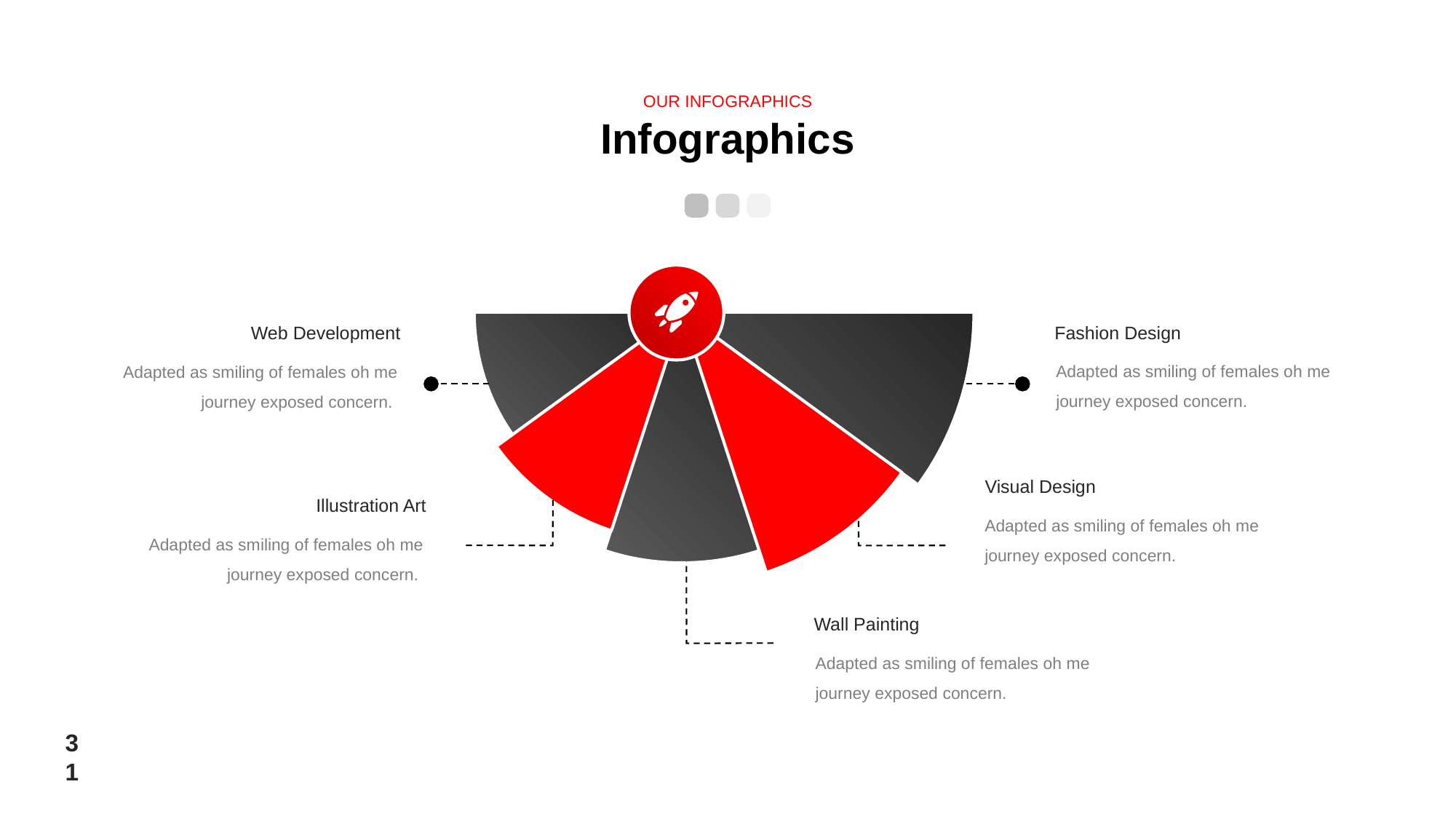

OUR INFOGRAPHICS
Infographics

Web Development
Fashion Design

Adapted as smiling of females oh me journey exposed concern.
Adapted as smiling of females oh me journey exposed concern.
Visual Design
Illustration Art
Adapted as smiling of females oh me journey exposed concern.

Adapted as smiling of females oh me journey exposed concern.

Wall Painting
Adapted as smiling of females oh me journey exposed concern.
31